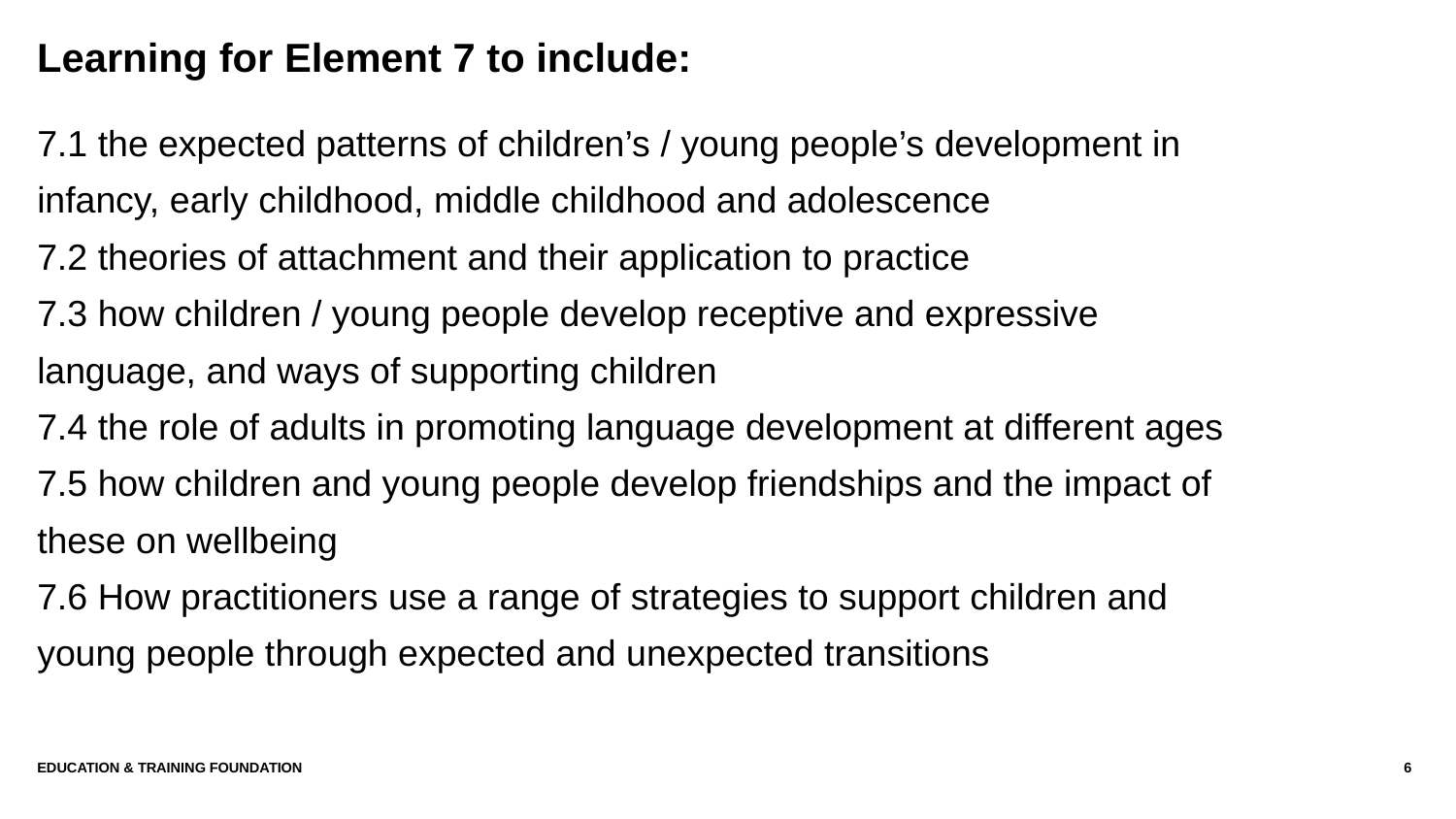

# Learning for Element 7 to include:
7.1 the expected patterns of children’s / young people’s development in infancy, early childhood, middle childhood and adolescence
7.2 theories of attachment and their application to practice
7.3 how children / young people develop receptive and expressive language, and ways of supporting children
7.4 the role of adults in promoting language development at different ages
7.5 how children and young people develop friendships and the impact of these on wellbeing
7.6 How practitioners use a range of strategies to support children and young people through expected and unexpected transitions

Education & Training Foundation
6